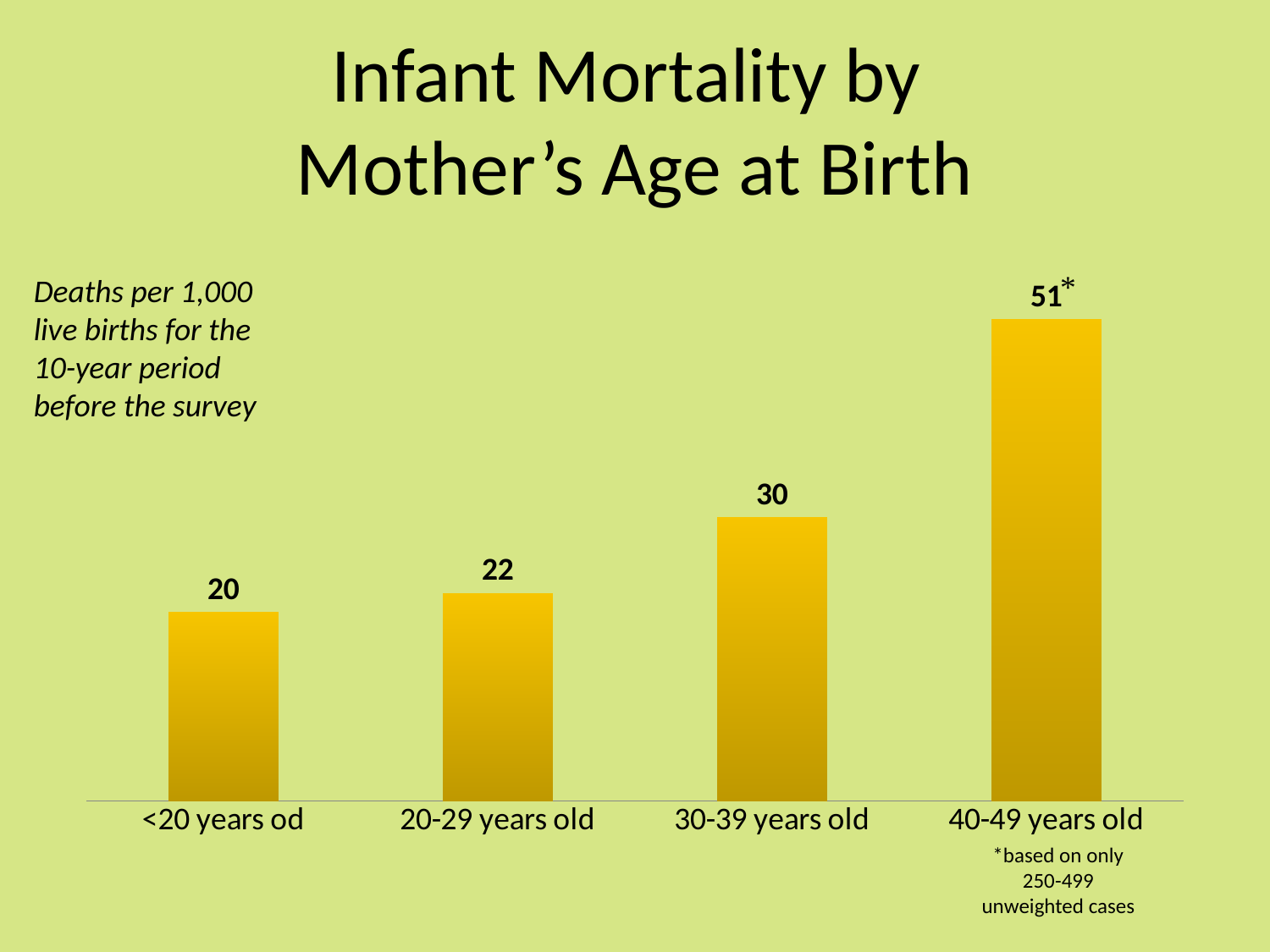

# Infant Mortality by Mother’s Age at Birth

### Chart

| Category | Series 1 |
|---|---|
| <20 years od | 20.0 |
| 20-29 years old | 22.0 |
| 30-39 years old | 30.0 |
| 40-49 years old | 51.0 |
Deaths per 1,000 live births for the 10-year period before the survey
*based on only 250-499 unweighted cases